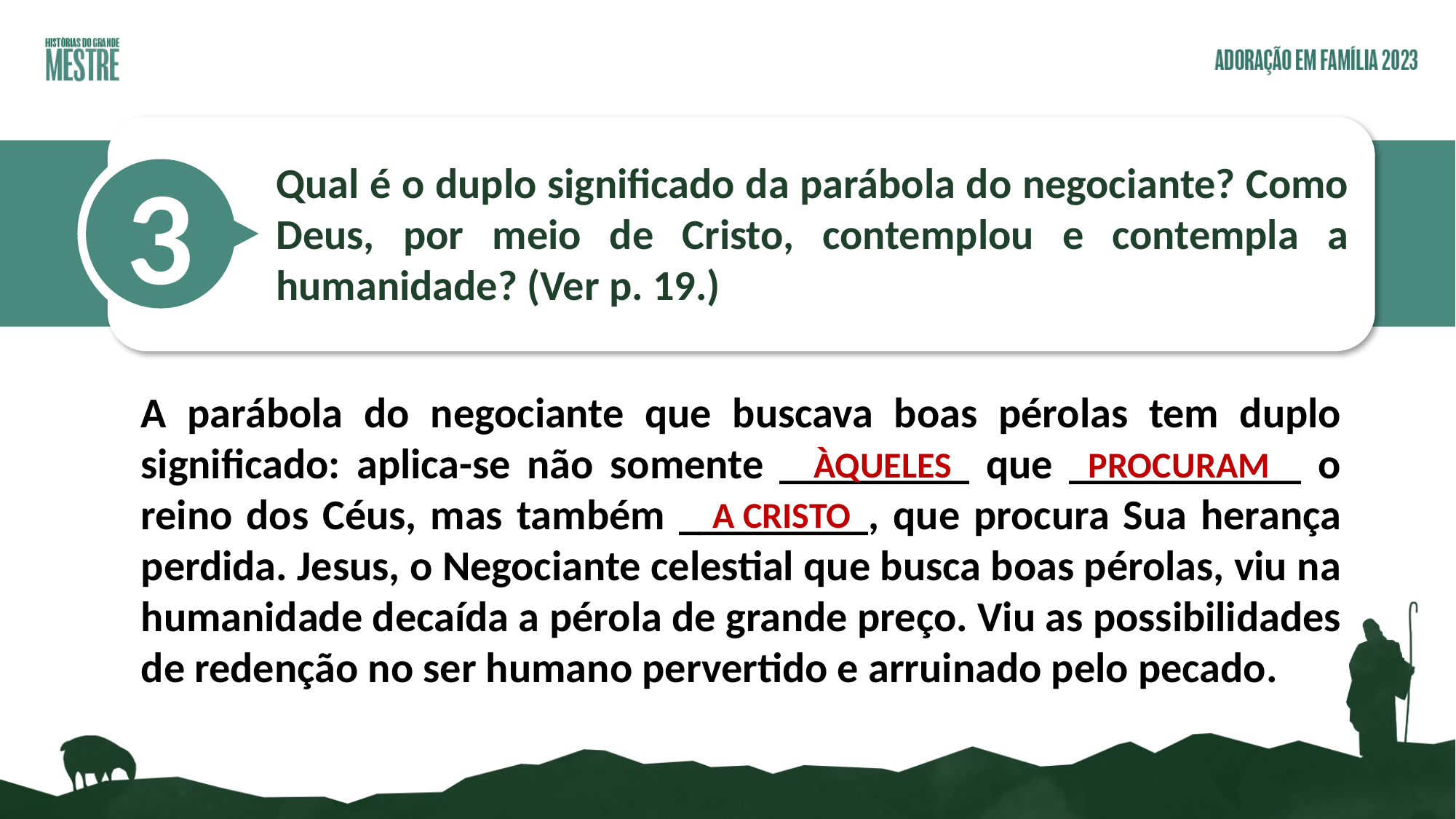

3
Qual é o duplo significado da parábola do negociante? Como Deus, por meio de Cristo, contemplou e contempla a humanidade? (Ver p. 19.)
A parábola do negociante que buscava boas pérolas tem duplo significado: aplica-se não somente _________ que ___________ o reino dos Céus, mas também _________, que procura Sua herança perdida. Jesus, o Negociante celestial que busca boas pérolas, viu na humanidade decaída a pérola de grande preço. Viu as possibilidades de redenção no ser humano pervertido e arruinado pelo pecado.
ÀQUELES
PROCURAM
A CRISTO